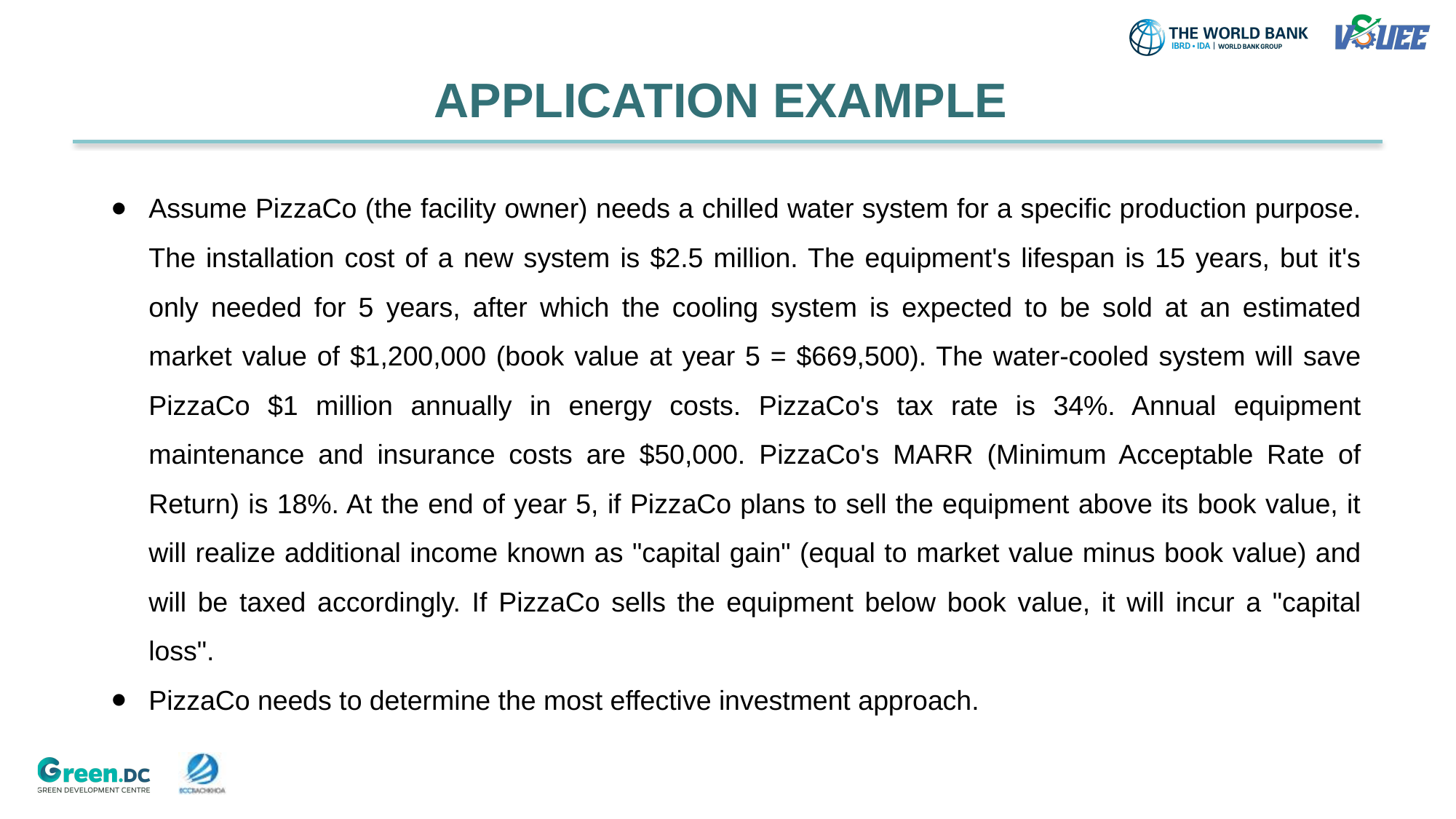

# APPLICATION EXAMPLE
Assume PizzaCo (the facility owner) needs a chilled water system for a specific production purpose. The installation cost of a new system is $2.5 million. The equipment's lifespan is 15 years, but it's only needed for 5 years, after which the cooling system is expected to be sold at an estimated market value of $1,200,000 (book value at year 5 = $669,500). The water-cooled system will save PizzaCo $1 million annually in energy costs. PizzaCo's tax rate is 34%. Annual equipment maintenance and insurance costs are $50,000. PizzaCo's MARR (Minimum Acceptable Rate of Return) is 18%. At the end of year 5, if PizzaCo plans to sell the equipment above its book value, it will realize additional income known as "capital gain" (equal to market value minus book value) and will be taxed accordingly. If PizzaCo sells the equipment below book value, it will incur a "capital loss".
PizzaCo needs to determine the most effective investment approach.